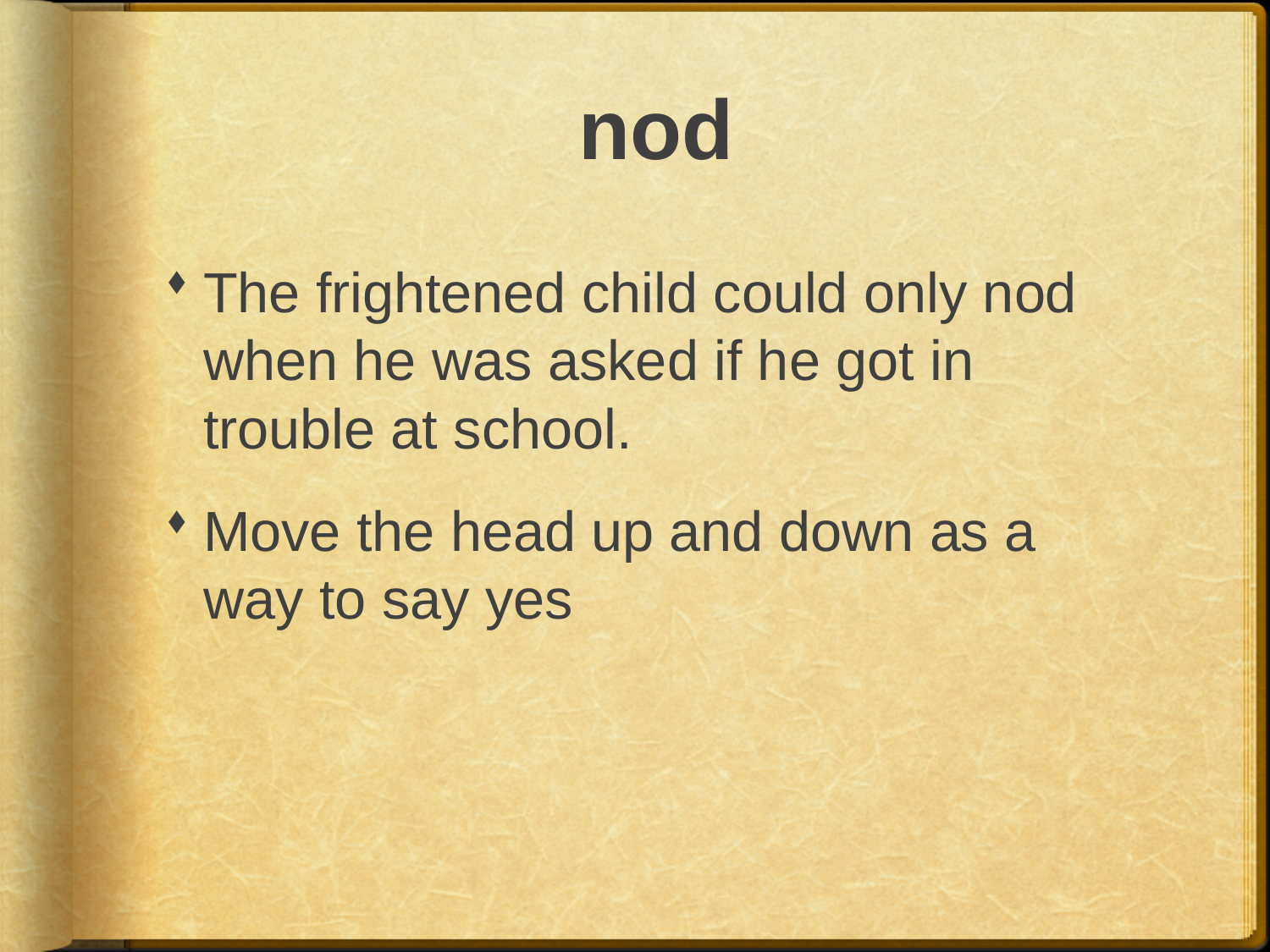

# nod
The frightened child could only nod when he was asked if he got in trouble at school.
Move the head up and down as a way to say yes